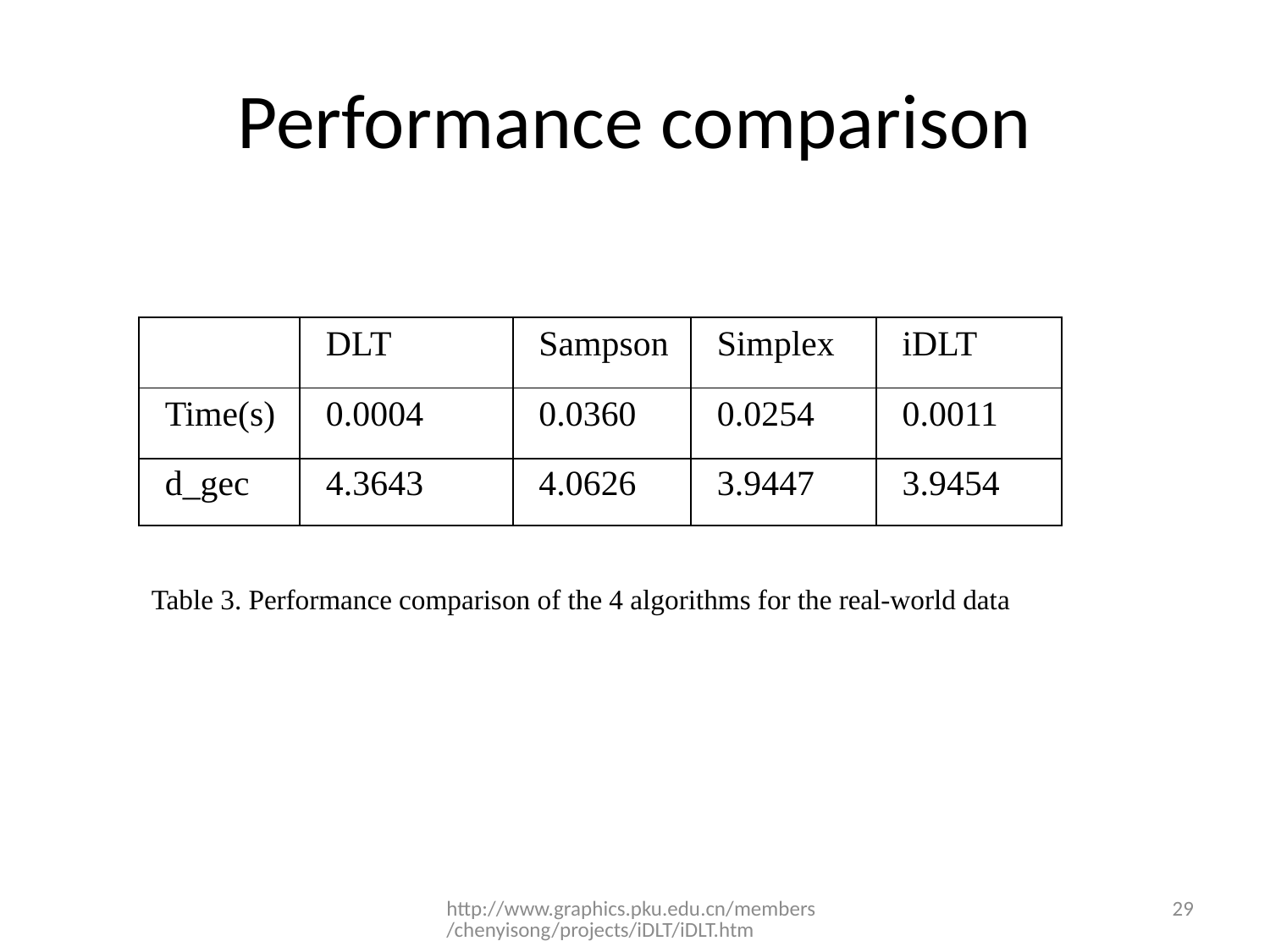

# Performance comparison
|  | DLT | Sampson | Simplex | iDLT |
| --- | --- | --- | --- | --- |
| Time(s) | 0.0004 | 0.0360 | 0.0254 | 0.0011 |
| d\_gec | 4.3643 | 4.0626 | 3.9447 | 3.9454 |
Table 3. Performance comparison of the 4 algorithms for the real-world data
http://www.graphics.pku.edu.cn/members/chenyisong/projects/iDLT/iDLT.htm
29